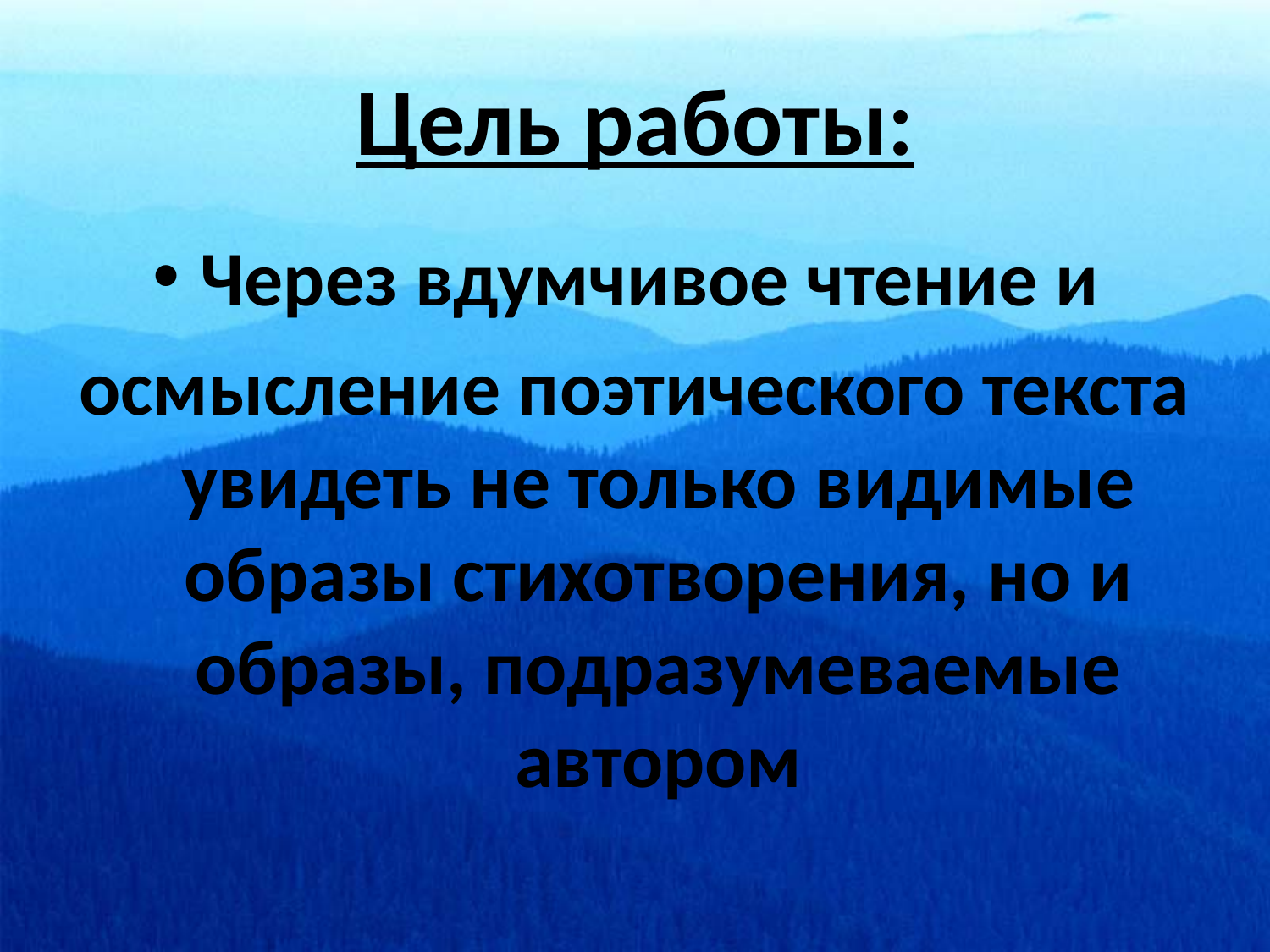

# Цель работы:
Через вдумчивое чтение и
осмысление поэтического текста увидеть не только видимые образы стихотворения, но и образы, подразумеваемые автором